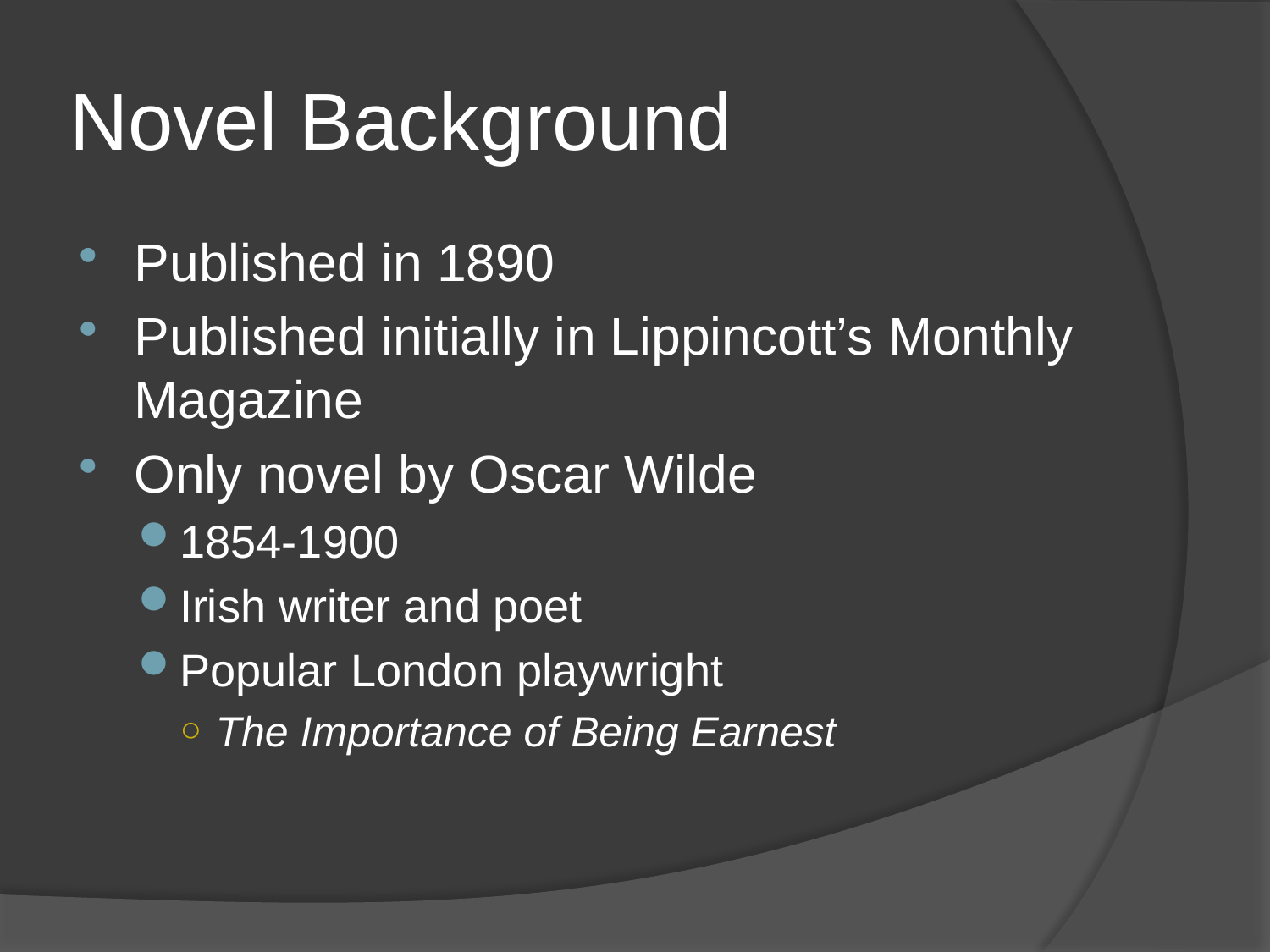

# Novel Background
Published in 1890
Published initially in Lippincott’s Monthly Magazine
Only novel by Oscar Wilde
1854-1900
Irish writer and poet
Popular London playwright
The Importance of Being Earnest